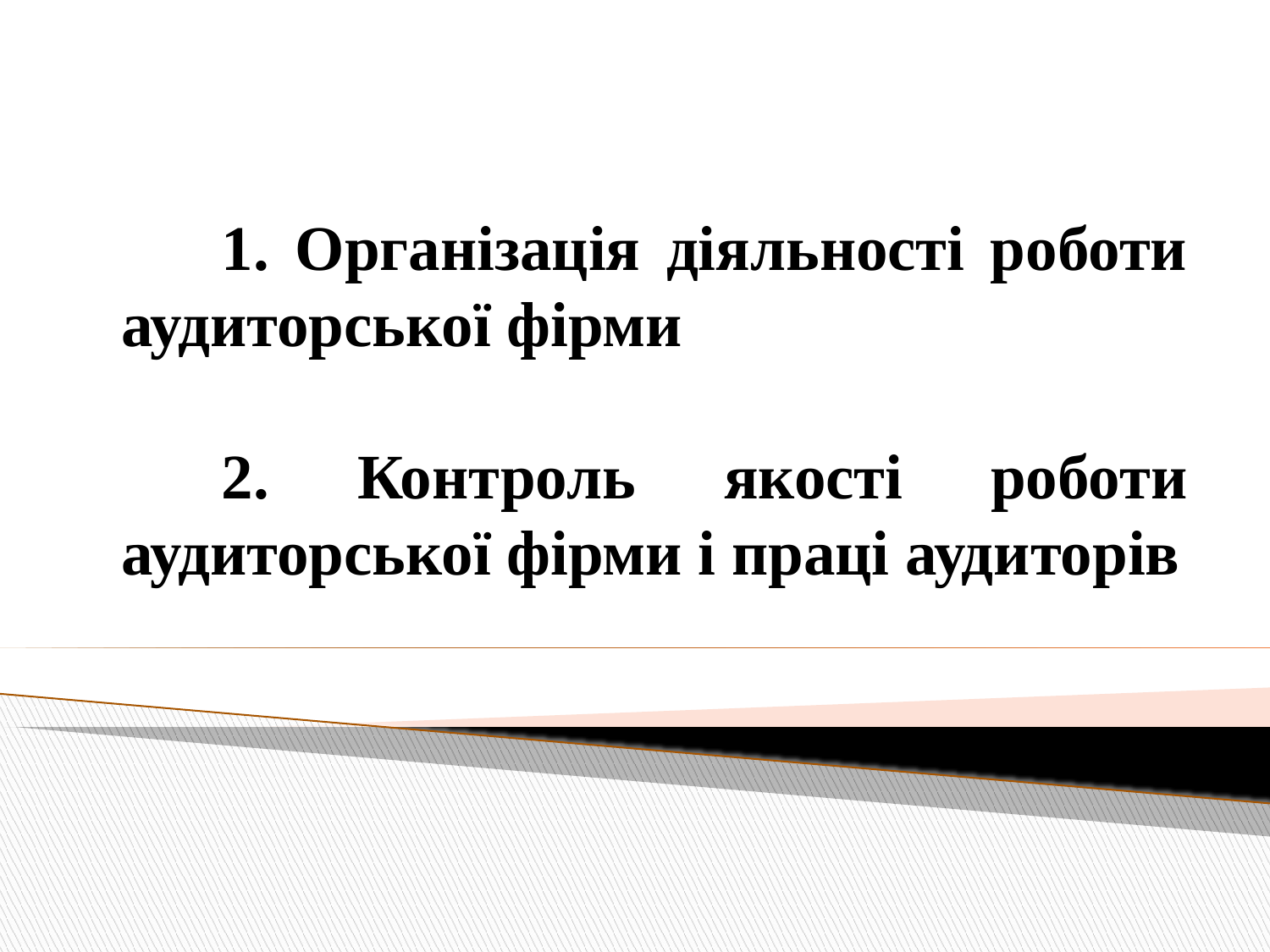

1. Організація діяльності роботи аудиторської фірми

2. Контроль якості роботи аудиторської фірми і праці аудиторів